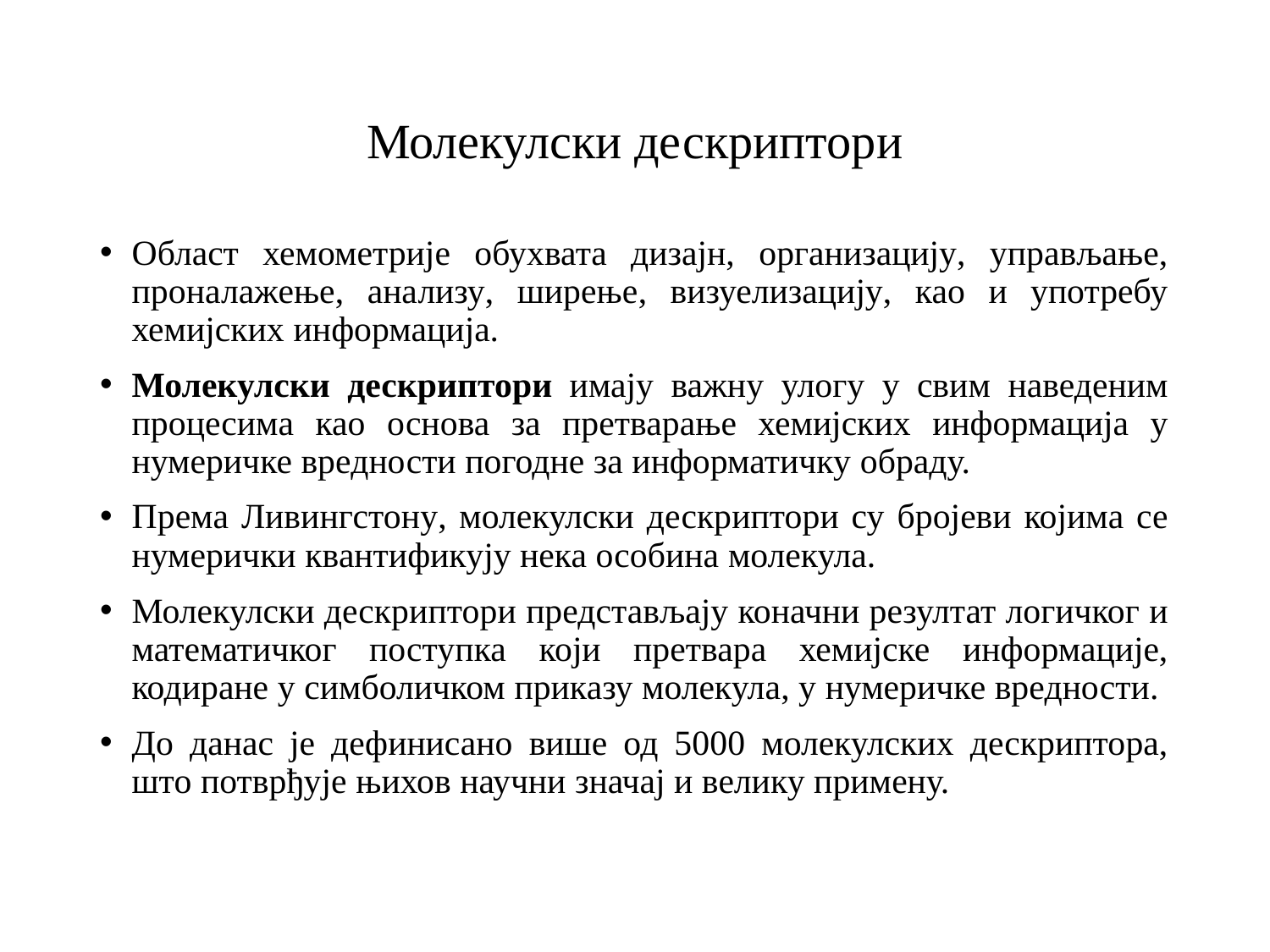

# Молекулски дескриптори
Област хемометрије обухвата дизајн, организацију, управљање, проналажење, анализу, ширење, визуелизацију, као и употребу хемијских информација.
Молекулски дескриптори имају важну улогу у свим наведеним процесима као основа за претварање хемијских информација у нумеричке вредности погодне за информатичку обраду.
Према Ливингстону, молекулски дескриптори су бројеви којима се нумерички квантификују нека особина молекула.
Молекулски дескриптори представљају коначни резултат логичког и математичког поступка који претвара хемијске информације, кодиране у симболичком приказу молекула, у нумеричке вредности.
До данас је дефинисано више од 5000 молекулских дескриптора, што потврђује њихов научни значај и велику примену.